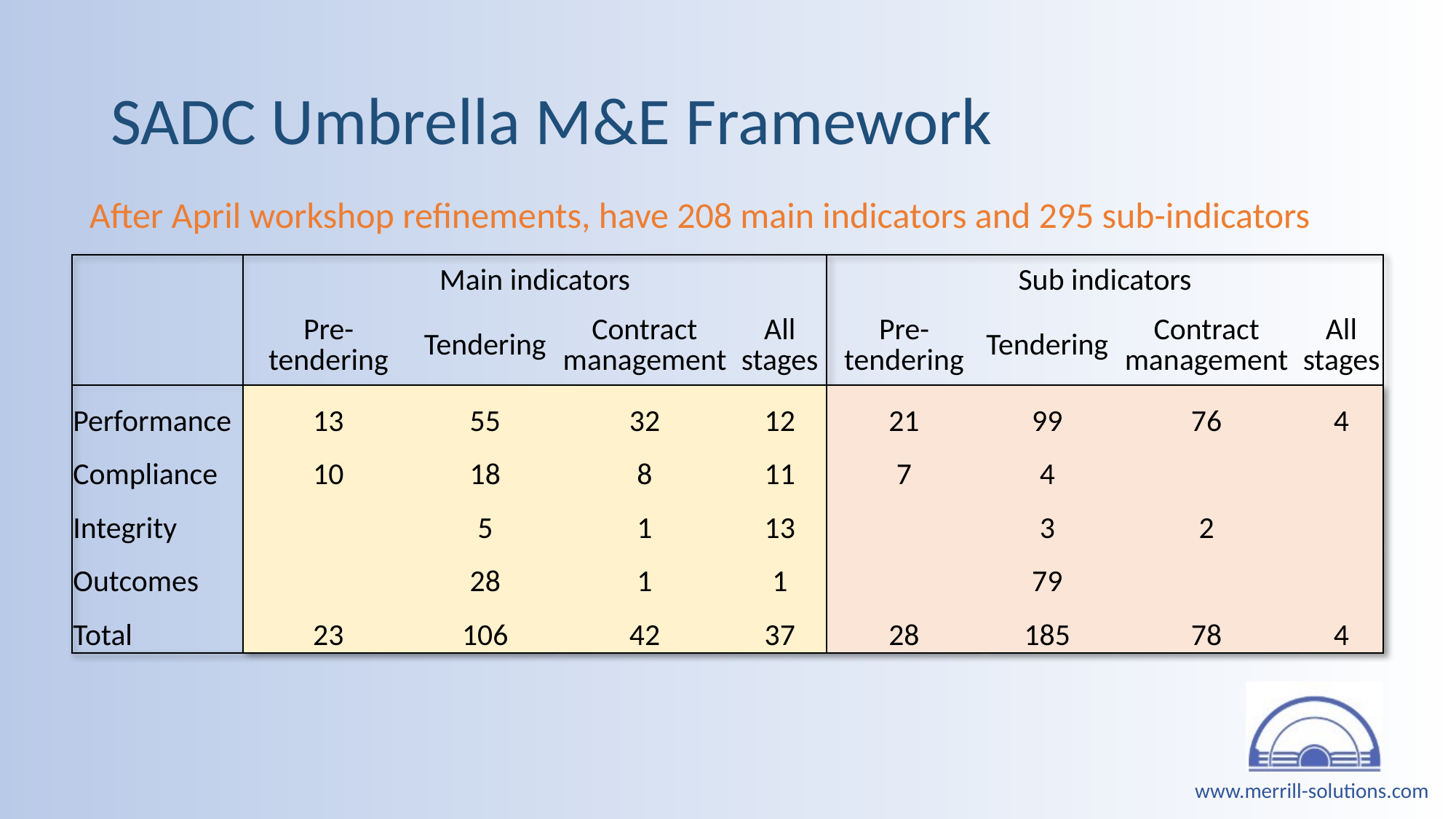

# SADC Umbrella M&E Framework
After April workshop refinements, have 208 main indicators and 295 sub-indicators
|  | Main indicators |  |  |  | Sub indicators |  |  |  |
| --- | --- | --- | --- | --- | --- | --- | --- | --- |
|  | Pre-tendering | Tendering | Contract management | All stages | Pre-tendering | Tendering | Contract management | All stages |
| Performance | 13 | 55 | 32 | 12 | 21 | 99 | 76 | 4 |
| Compliance | 10 | 18 | 8 | 11 | 7 | 4 |  |  |
| Integrity |  | 5 | 1 | 13 |  | 3 | 2 |  |
| Outcomes |  | 28 | 1 | 1 |  | 79 |  |  |
| Total | 23 | 106 | 42 | 37 | 28 | 185 | 78 | 4 |